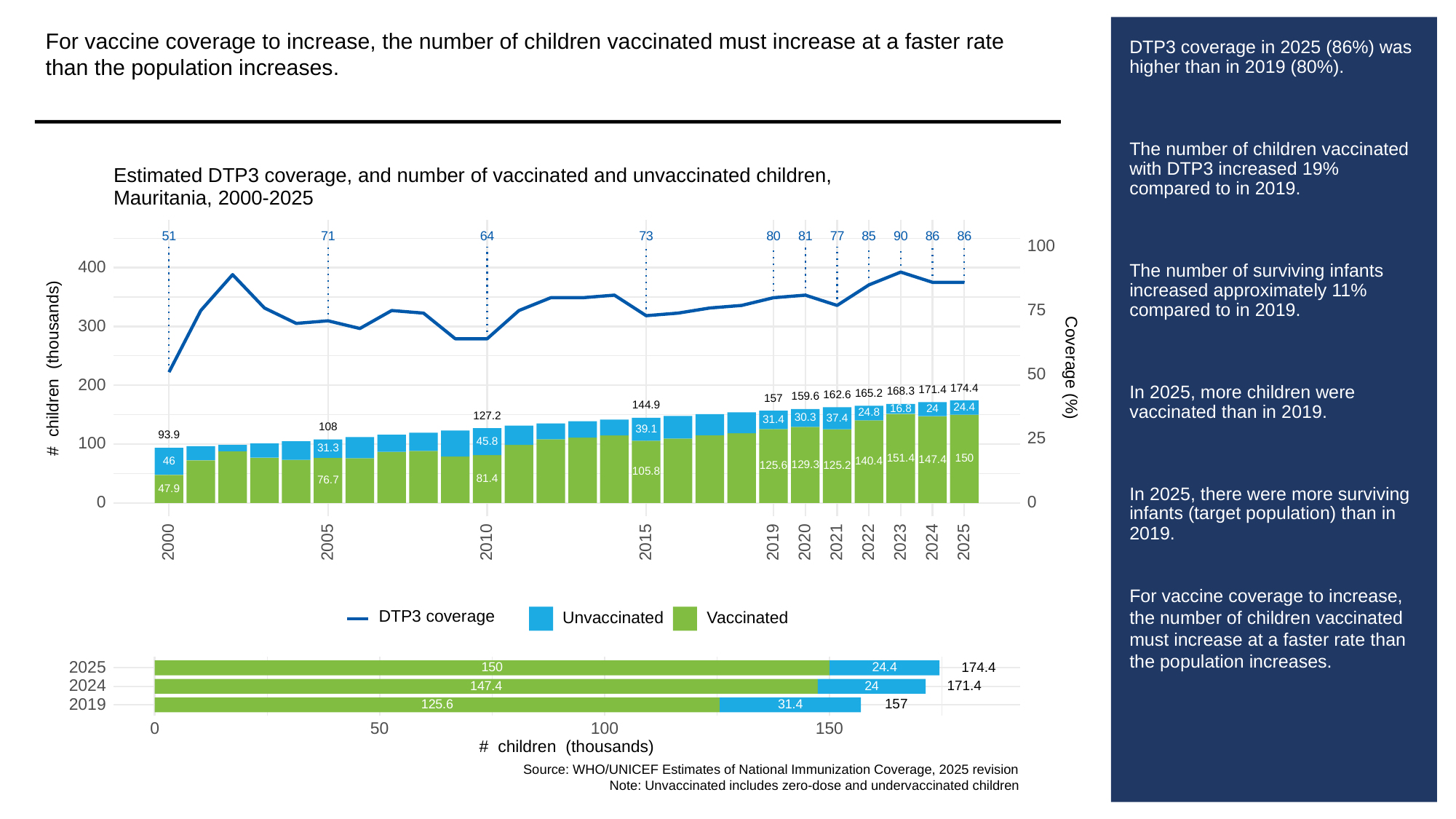

For vaccine coverage to increase, the number of children vaccinated must increase at a faster rate than the population increases.
# DTP3 coverage in 2025 (86%) was higher than in 2019 (80%).

The number of children vaccinated with DTP3 increased 19% compared to in 2019.

The number of surviving infants increased approximately 11% compared to in 2019.

In 2025, more children were vaccinated than in 2019.

In 2025, there were more surviving infants (target population) than in 2019.

For vaccine coverage to increase, the number of children vaccinated must increase at a faster rate than the population increases.

Estimated DTP3 coverage, and number of vaccinated and unvaccinated children,
Mauritania, 2000-2025

73
51
64
80
81
85
90
86
86
71
77

100

400

75
300

#  children  (thousands)
Coverage (%)
50
200
174.4

171.4
168.3
165.2
162.6
159.6
157

144.9

24.4

16.8
24

24.8

127.2

30.3

37.4

31.4

108

39.1

93.9
25

45.8

100

31.3

151.4
150

147.4

46
140.4

129.3
125.6
125.2
105.8

81.4
76.7
47.9
0
0

2023
2000
2005
2010
2015
2019
2020
2021
2022
2024
2025

DTP3 coverage
Unvaccinated
Vaccinated

2025
174.4
150
24.4

2024
171.4
147.4
24

2019
157
31.4
125.6

0
50
100
150
#  children  (thousands)
Source: WHO/UNICEF Estimates of National Immunization Coverage, 2025 revision
Note: Unvaccinated includes zero-dose and undervaccinated children